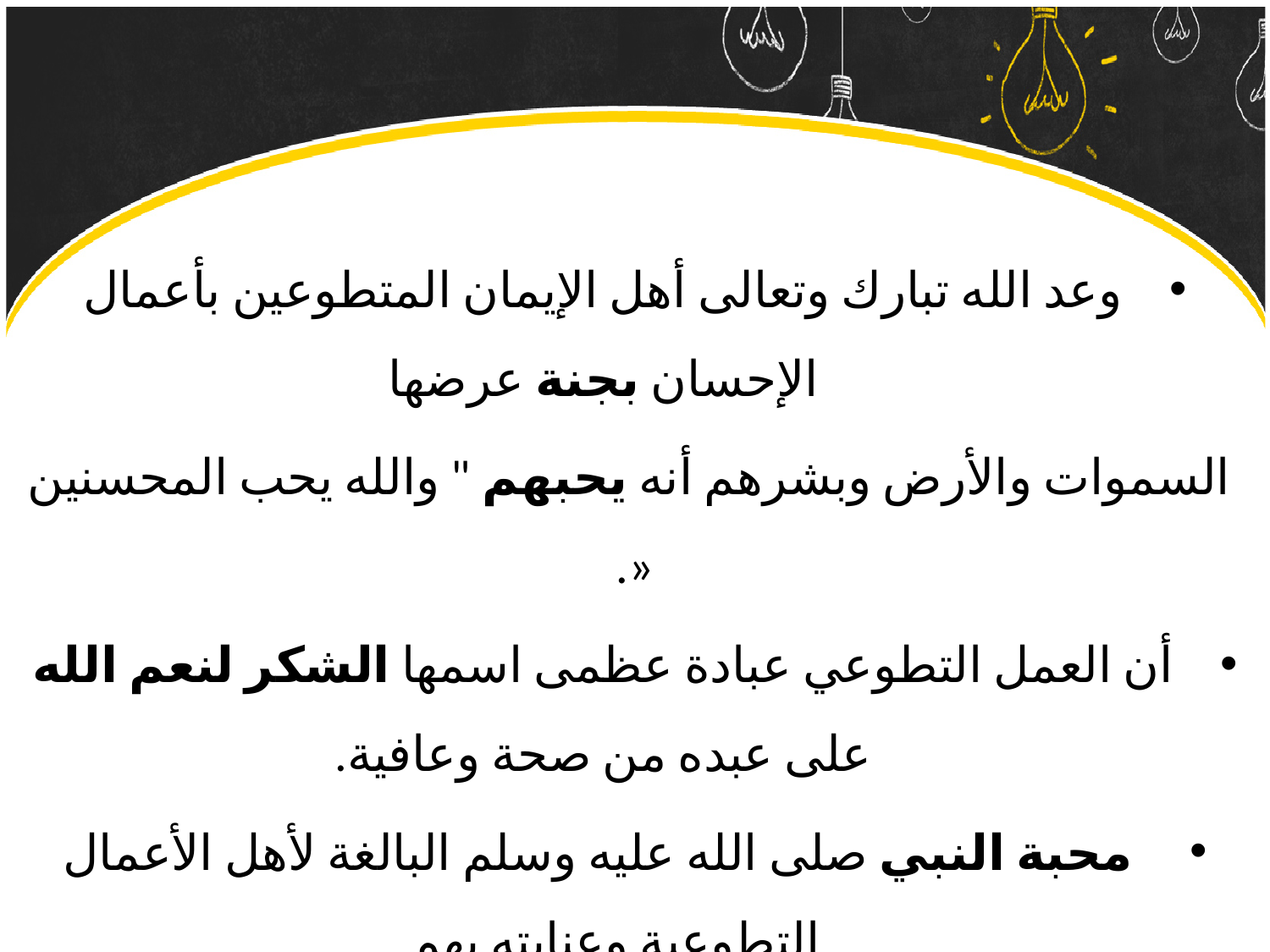

وعد الله تبارك وتعالى أهل الإيمان المتطوعين بأعمال الإحسان بجنة عرضها
 السموات والأرض وبشرهم أنه يحبهم " والله يحب المحسنين «.
أن العمل التطوعي عبادة عظمى اسمها الشكر لنعم الله على عبده من صحة وعافية.
 محبة النبي صلى الله عليه وسلم البالغة لأهل الأعمال التطوعية وعنايته بهم .